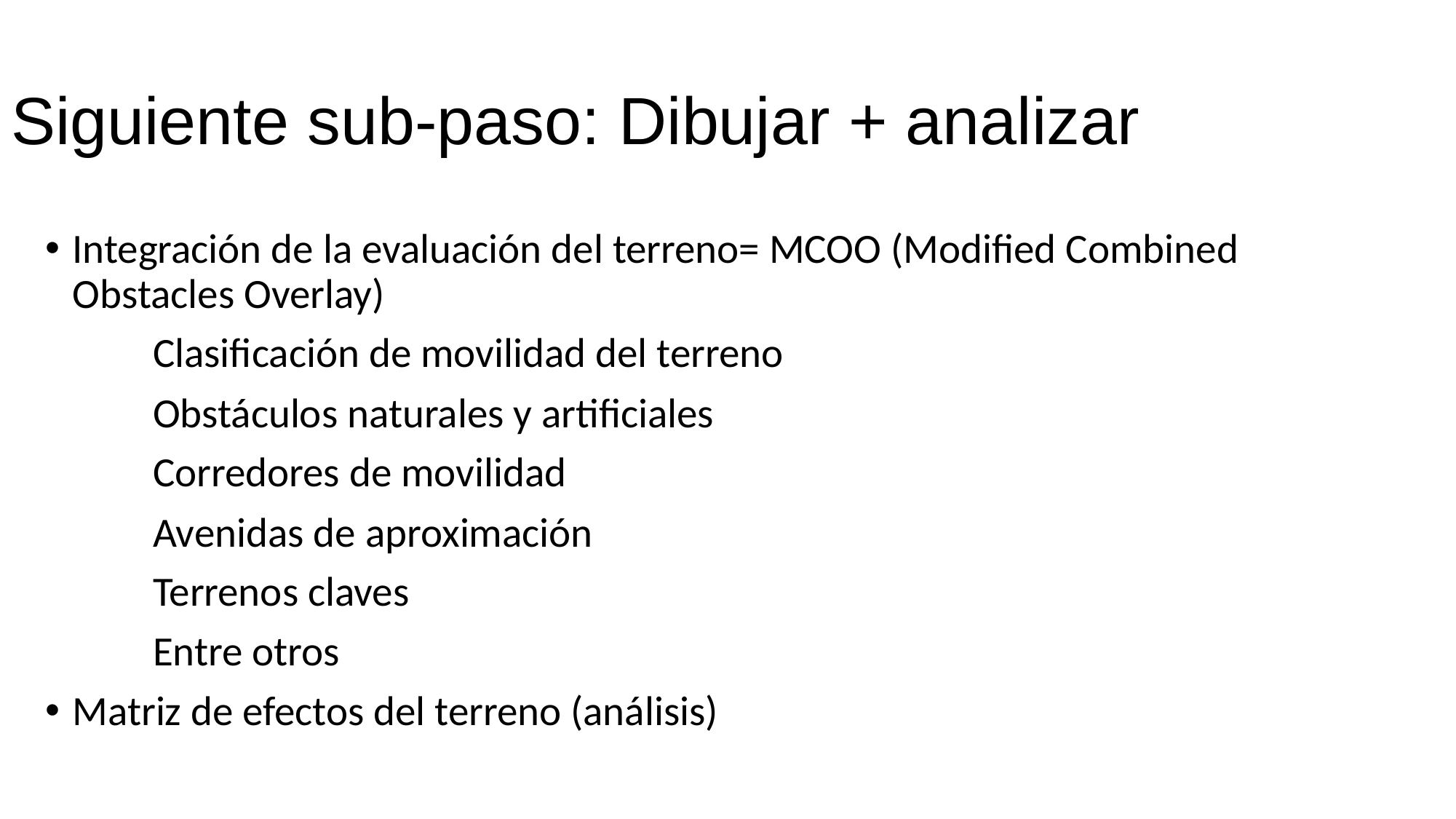

# Siguiente sub-paso: Dibujar + analizar
Integración de la evaluación del terreno= MCOO (Modified Combined Obstacles Overlay)
	Clasificación de movilidad del terreno
	Obstáculos naturales y artificiales
	Corredores de movilidad
	Avenidas de aproximación
	Terrenos claves
	Entre otros
Matriz de efectos del terreno (análisis)